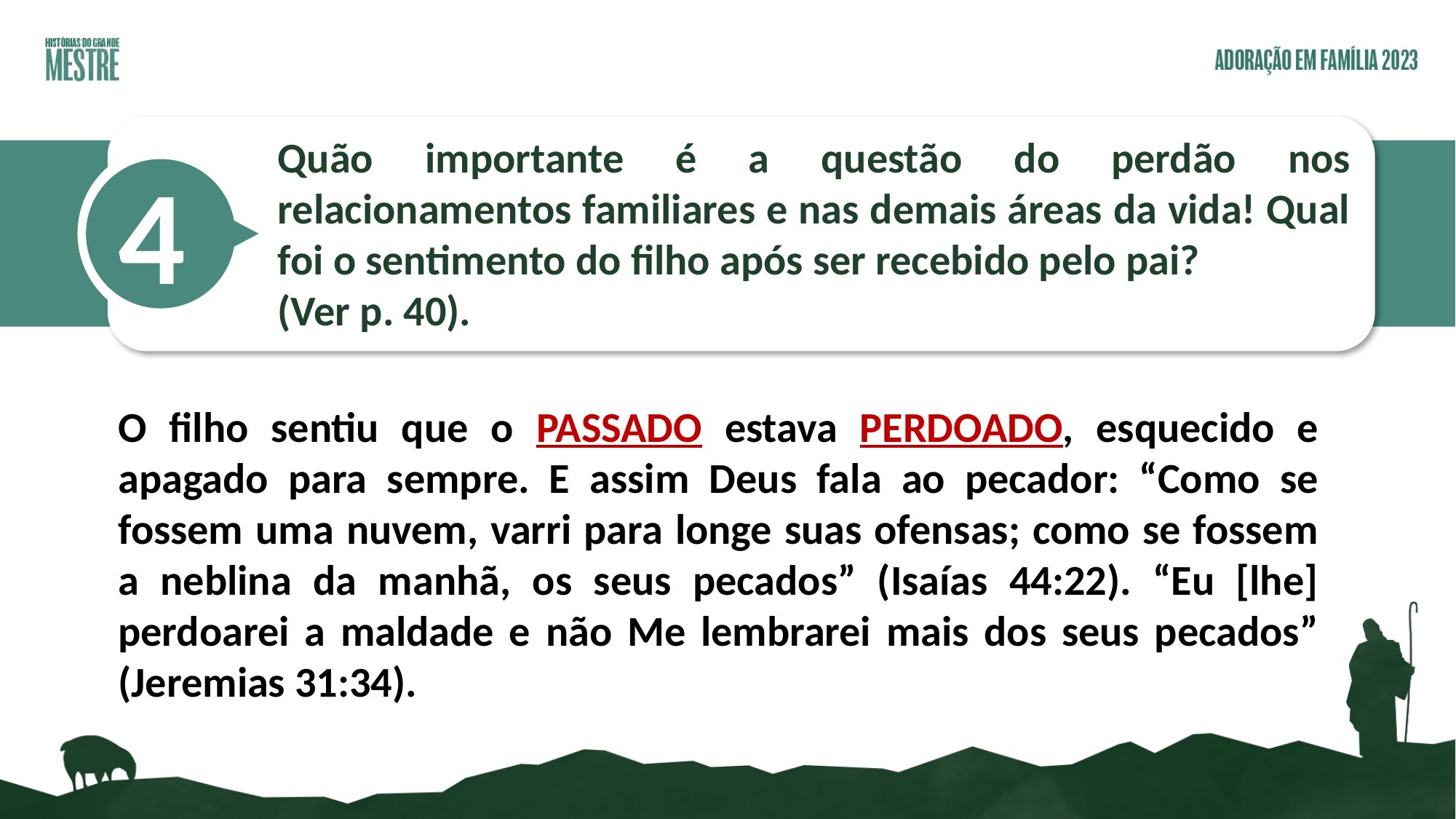

Quão importante é a questão do perdão nos relacionamentos familiares e nas demais áreas da vida! Qual foi o sentimento do filho após ser recebido pelo pai?
(Ver p. 40).
4
O filho sentiu que o PASSADO estava PERDOADO, esquecido e apagado para sempre. E assim Deus fala ao pecador: “Como se fossem uma nuvem, varri para longe suas ofensas; como se fossem a neblina da manhã, os seus pecados” (Isaías 44:22). “Eu [lhe] perdoarei a maldade e não Me lembrarei mais dos seus pecados” (Jeremias 31:34).